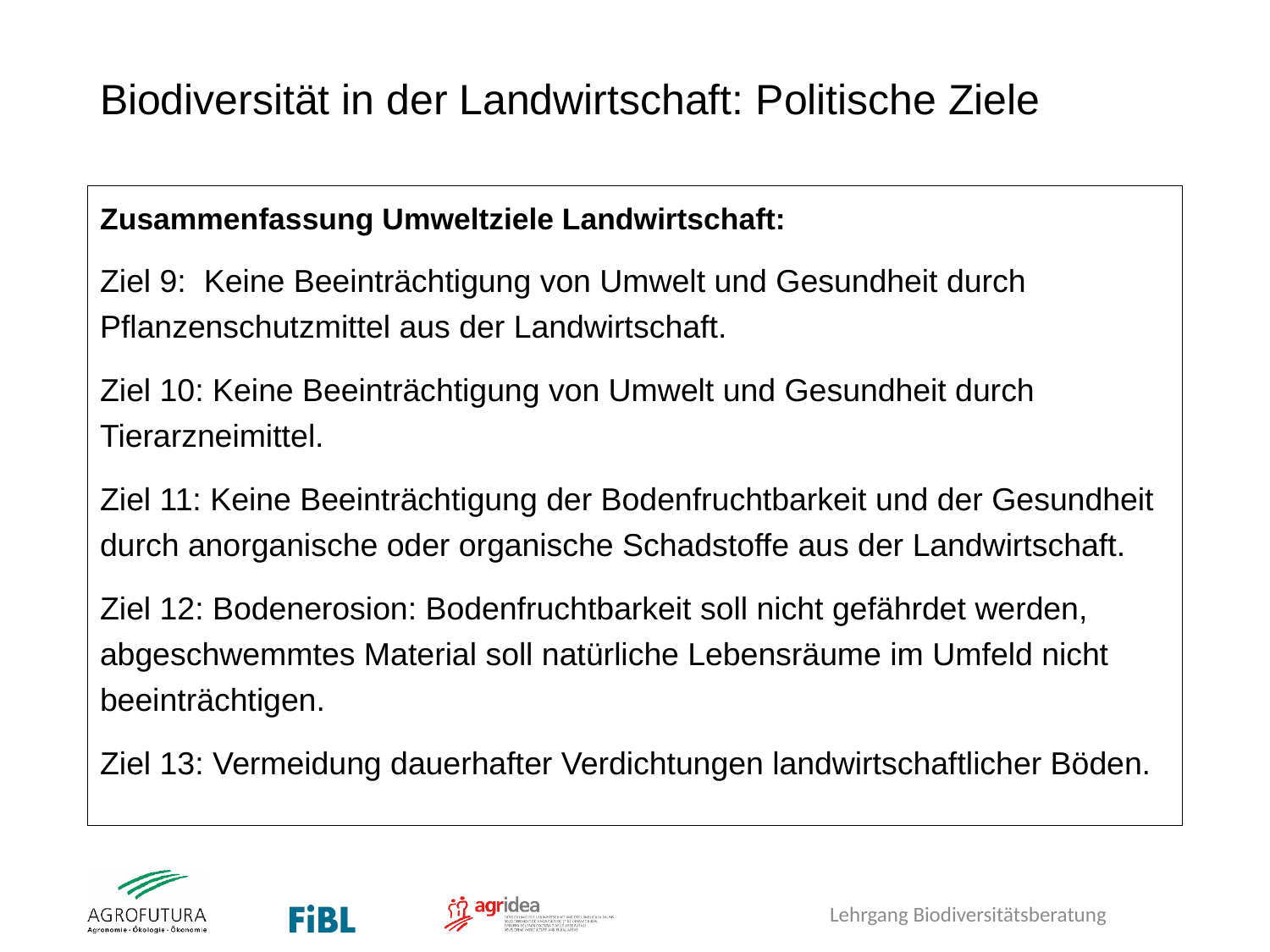

# Biodiversität in der Landwirtschaft: Politische Ziele
Zusammenfassung Umweltziele Landwirtschaft:
Ziel 9:  Keine Beeinträchtigung von Umwelt und Gesundheit durch Pflanzenschutzmittel aus der Landwirtschaft.
Ziel 10: Keine Beeinträchtigung von Umwelt und Gesundheit durch Tierarzneimittel.
Ziel 11: Keine Beeinträchtigung der Bodenfruchtbarkeit und der Gesundheit durch anorganische oder organische Schadstoffe aus der Landwirtschaft.
Ziel 12: Bodenerosion: Bodenfruchtbarkeit soll nicht gefährdet werden, abgeschwemmtes Material soll natürliche Lebensräume im Umfeld nicht beeinträchtigen.
Ziel 13: Vermeidung dauerhafter Verdichtungen landwirtschaftlicher Böden.

Lehrgang Biodiversitätsberatung